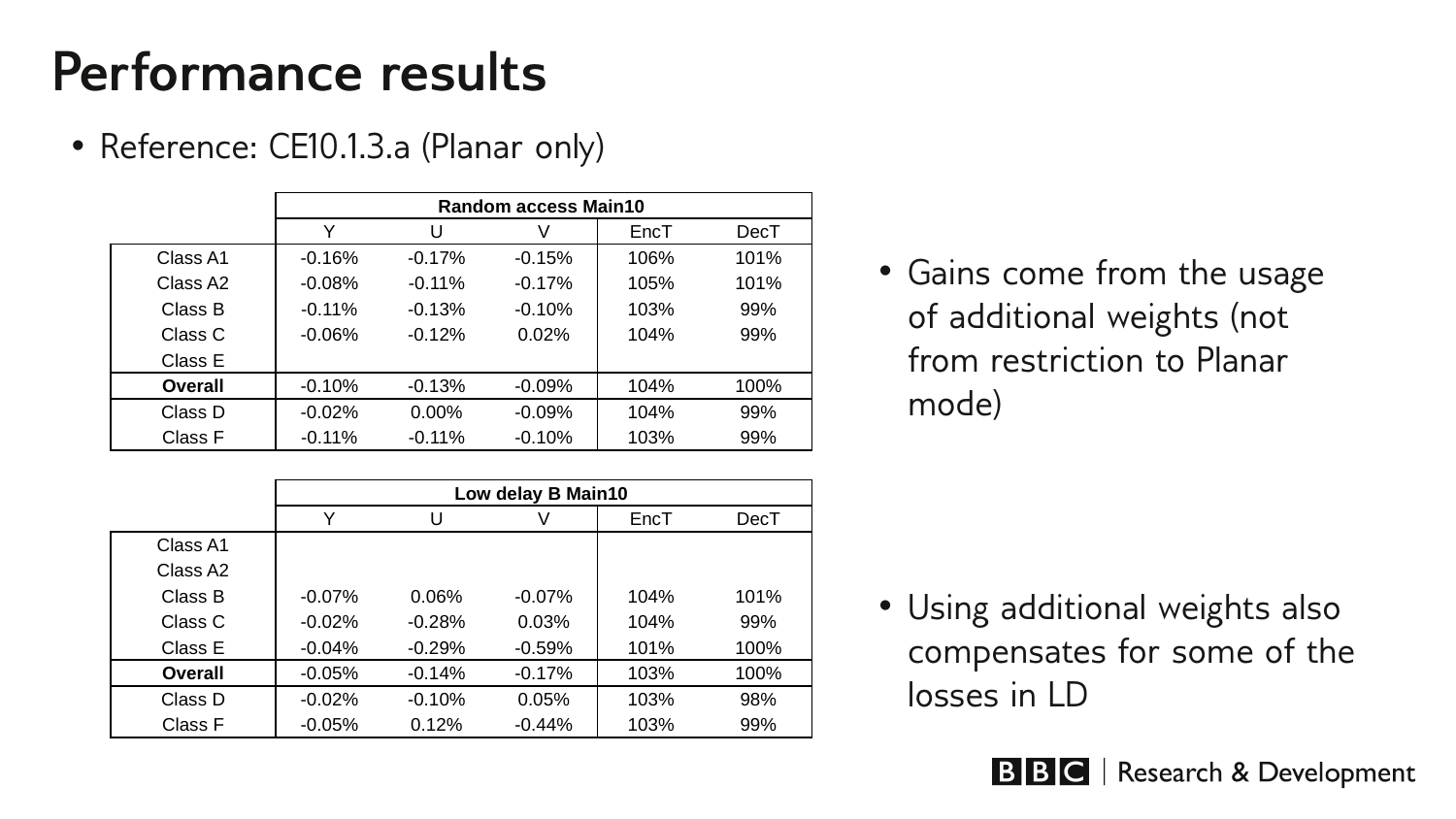

Performance results
Reference: CE10.1.3.a (Planar only)
|  | Random access Main10 |  |  |  |  |
| --- | --- | --- | --- | --- | --- |
|  | Y | U | V | EncT | DecT |
| Class A1 | -0.16% | -0.17% | -0.15% | 106% | 101% |
| Class A2 | -0.08% | -0.11% | -0.17% | 105% | 101% |
| Class B | -0.11% | -0.13% | -0.10% | 103% | 99% |
| Class C | -0.06% | -0.12% | 0.02% | 104% | 99% |
| Class E |  |  |  |  |  |
| Overall | -0.10% | -0.13% | -0.09% | 104% | 100% |
| Class D | -0.02% | 0.00% | -0.09% | 104% | 99% |
| Class F | -0.11% | -0.11% | -0.10% | 103% | 99% |
Gains come from the usage of additional weights (not from restriction to Planar mode)

Using additional weights also compensates for some of the losses in LD
|  | Low delay B Main10 |  |  |  |  |
| --- | --- | --- | --- | --- | --- |
|  | Y | U | V | EncT | DecT |
| Class A1 |  |  |  |  |  |
| Class A2 |  |  |  |  |  |
| Class B | -0.07% | 0.06% | -0.07% | 104% | 101% |
| Class C | -0.02% | -0.28% | 0.03% | 104% | 99% |
| Class E | -0.04% | -0.29% | -0.59% | 101% | 100% |
| Overall | -0.05% | -0.14% | -0.17% | 103% | 100% |
| Class D | -0.02% | -0.10% | 0.05% | 103% | 98% |
| Class F | -0.05% | 0.12% | -0.44% | 103% | 99% |